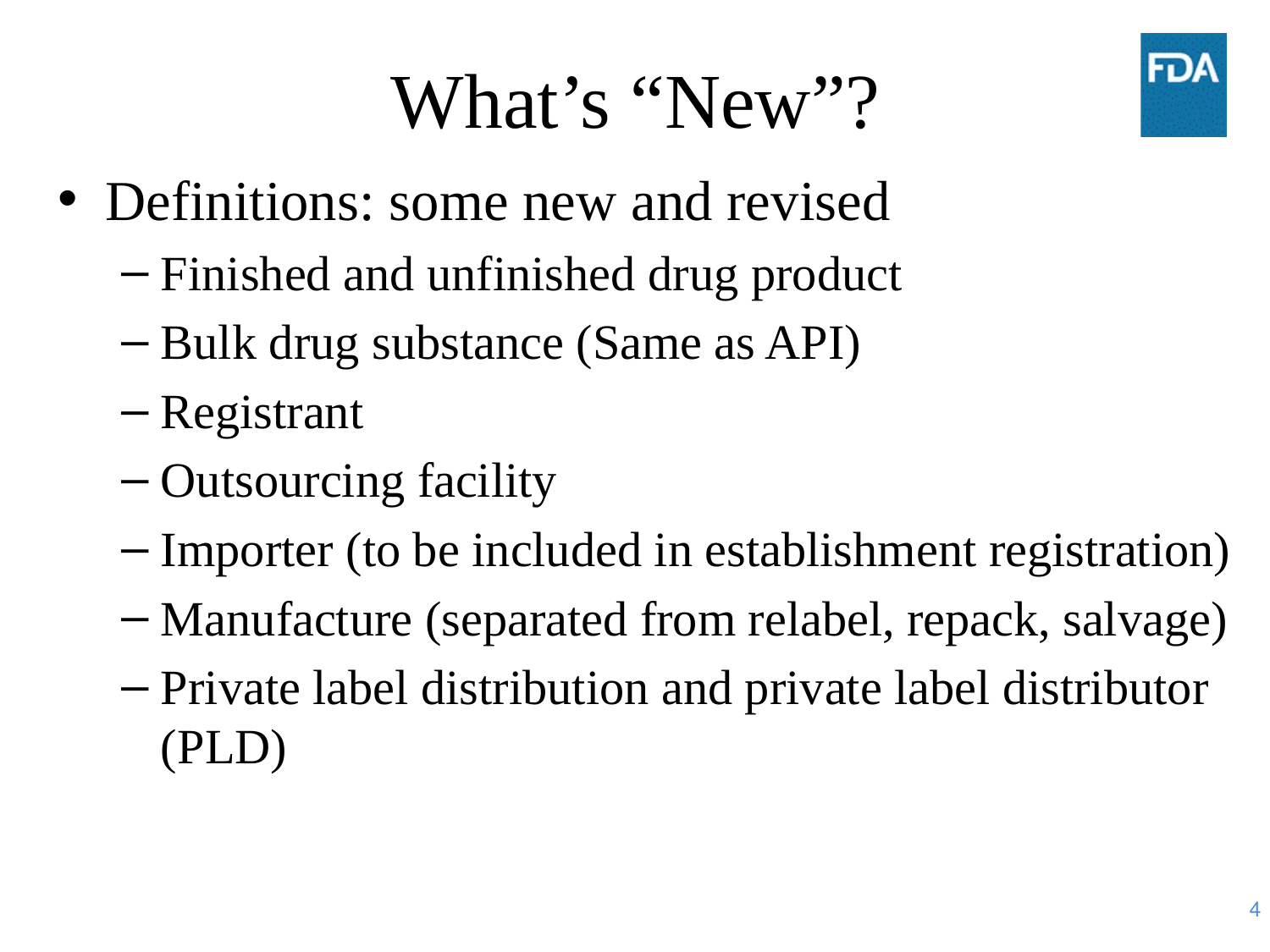

# What’s “New”?
Definitions: some new and revised
Finished and unfinished drug product
Bulk drug substance (Same as API)
Registrant
Outsourcing facility
Importer (to be included in establishment registration)
Manufacture (separated from relabel, repack, salvage)
Private label distribution and private label distributor (PLD)